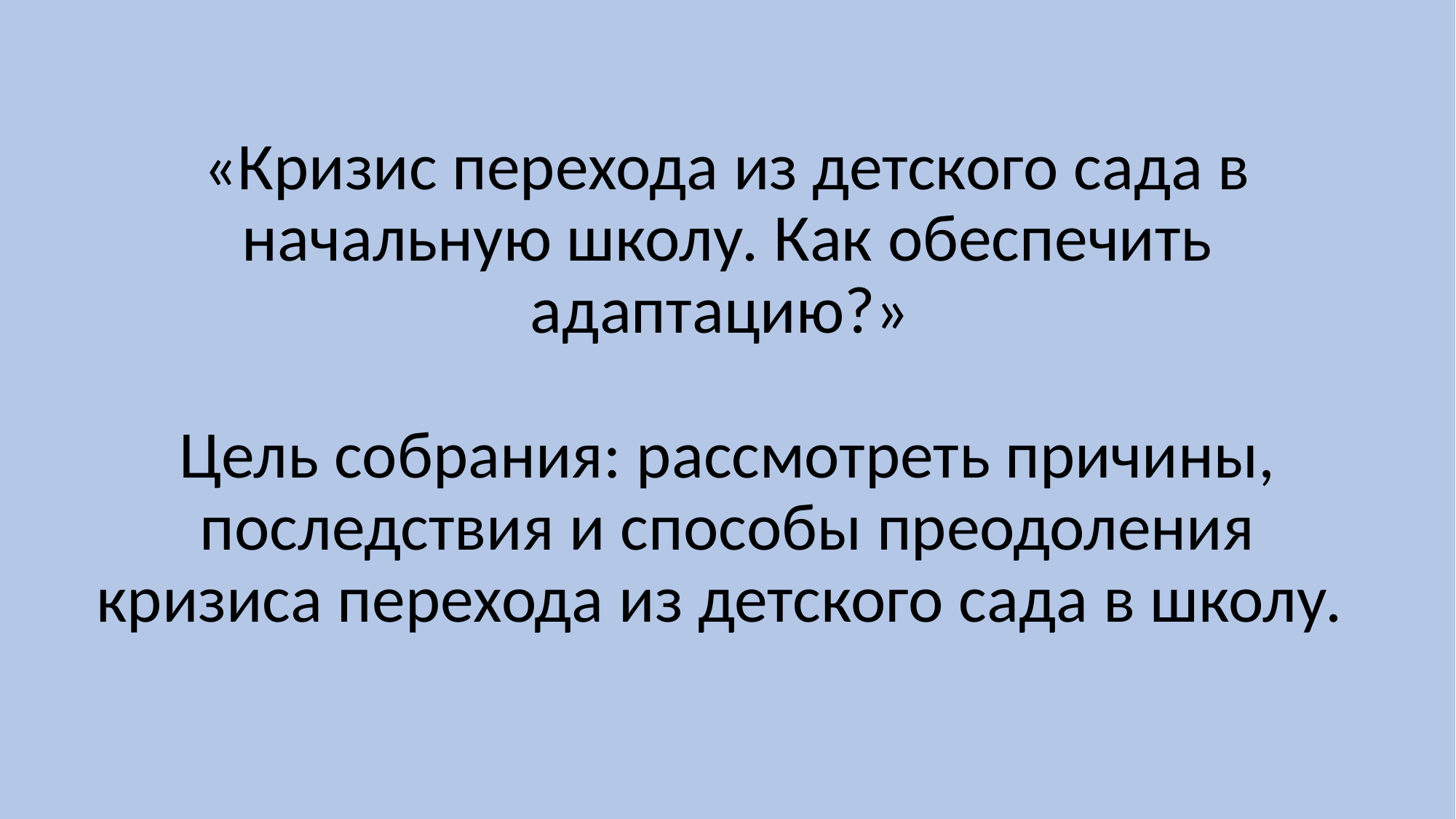

# «Кризис перехода из детского сада в начальную школу. Как обеспечить адаптацию?» Цель собрания: рассмотреть причины, последствия и способы преодоления кризиса перехода из детского сада в школу.